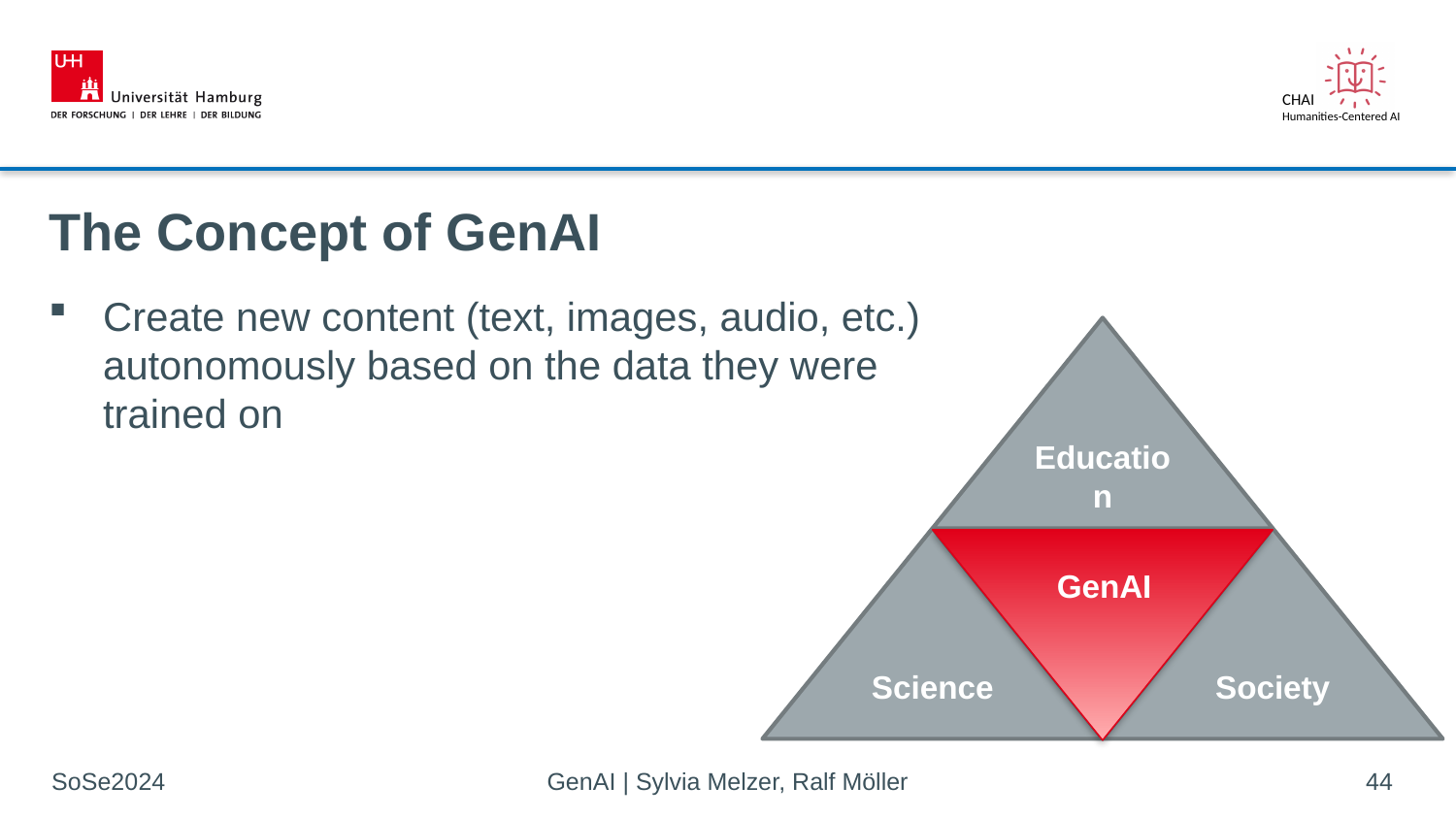

# The Concept of GenAI
Create new content (text, images, audio, etc.) autonomously based on the data they were trained on
Education
Science
Society

GenAI
SoSe2024
GenAI | Sylvia Melzer, Ralf Möller
44